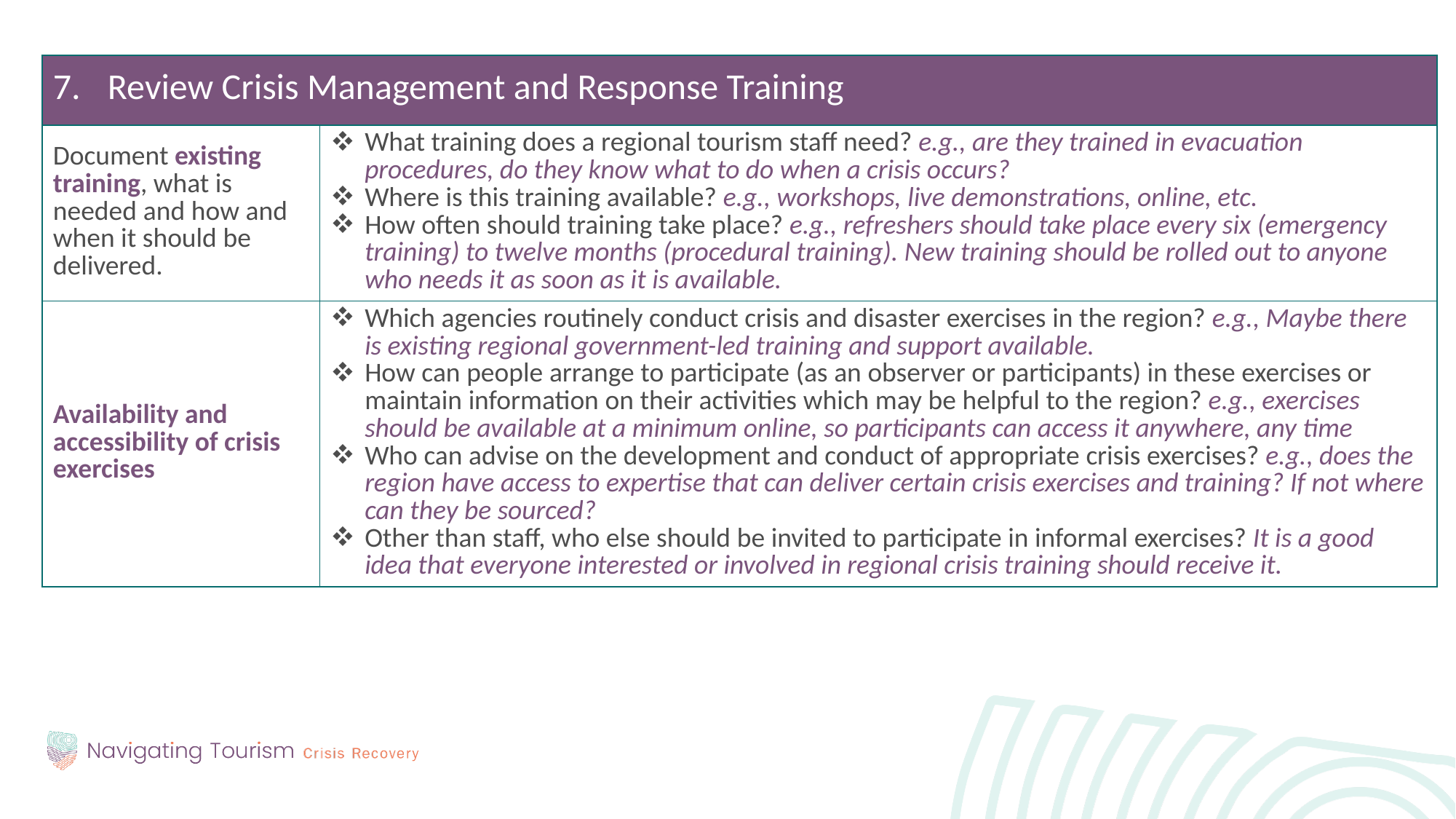

| Review Crisis Management and Response Training |  |
| --- | --- |
| Document existing training, what is needed and how and when it should be delivered. | What training does a regional tourism staff need? e.g., are they trained in evacuation procedures, do they know what to do when a crisis occurs? Where is this training available? e.g., workshops, live demonstrations, online, etc. How often should training take place? e.g., refreshers should take place every six (emergency training) to twelve months (procedural training). New training should be rolled out to anyone who needs it as soon as it is available. |
| Availability and accessibility of crisis exercises | Which agencies routinely conduct crisis and disaster exercises in the region? e.g., Maybe there is existing regional government-led training and support available. How can people arrange to participate (as an observer or participants) in these exercises or maintain information on their activities which may be helpful to the region? e.g., exercises should be available at a minimum online, so participants can access it anywhere, any time Who can advise on the development and conduct of appropriate crisis exercises? e.g., does the region have access to expertise that can deliver certain crisis exercises and training? If not where can they be sourced? Other than staff, who else should be invited to participate in informal exercises? It is a good idea that everyone interested or involved in regional crisis training should receive it. |